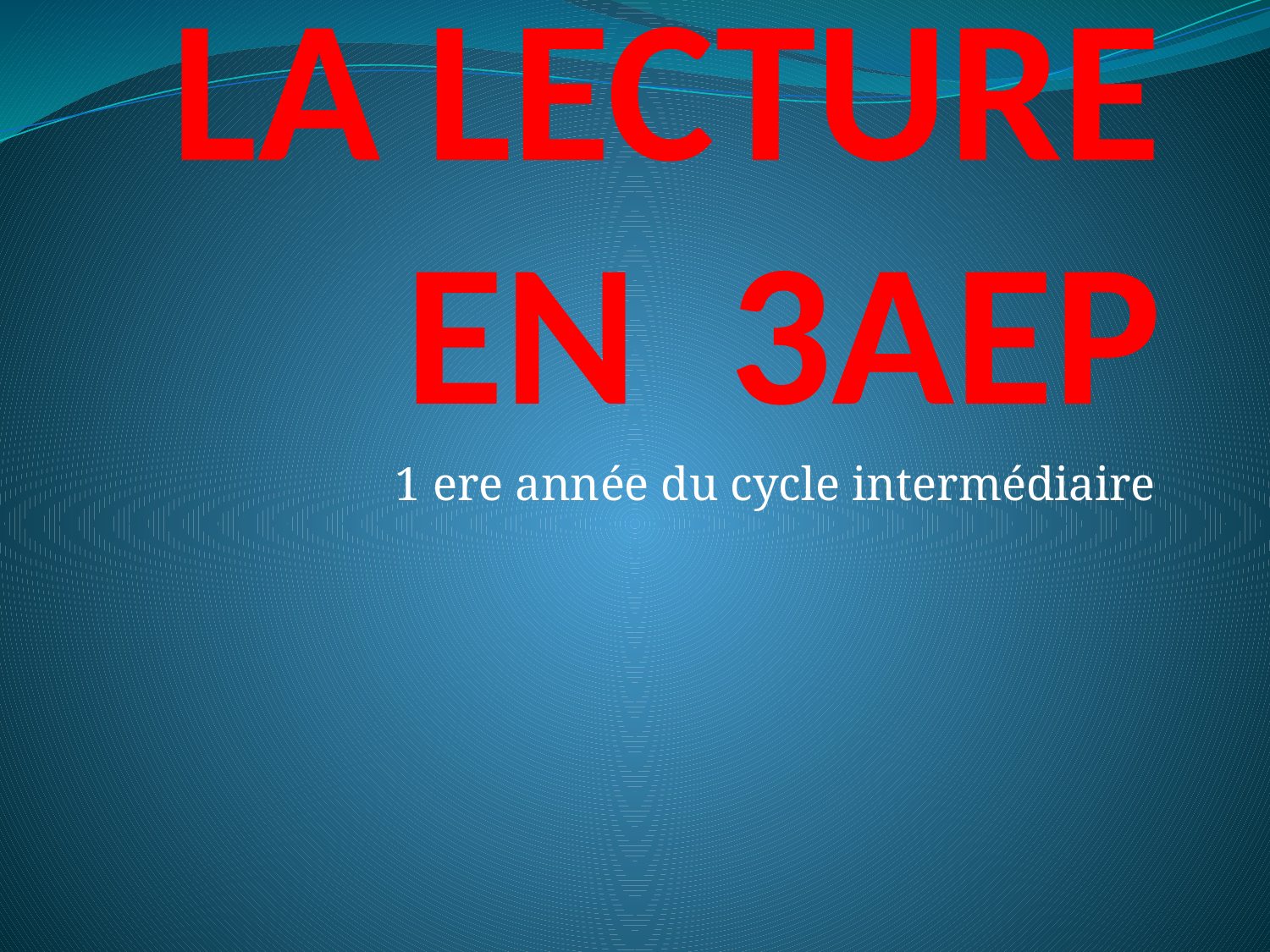

# LA LECTURE EN  3AEP
1 ere année du cycle intermédiaire